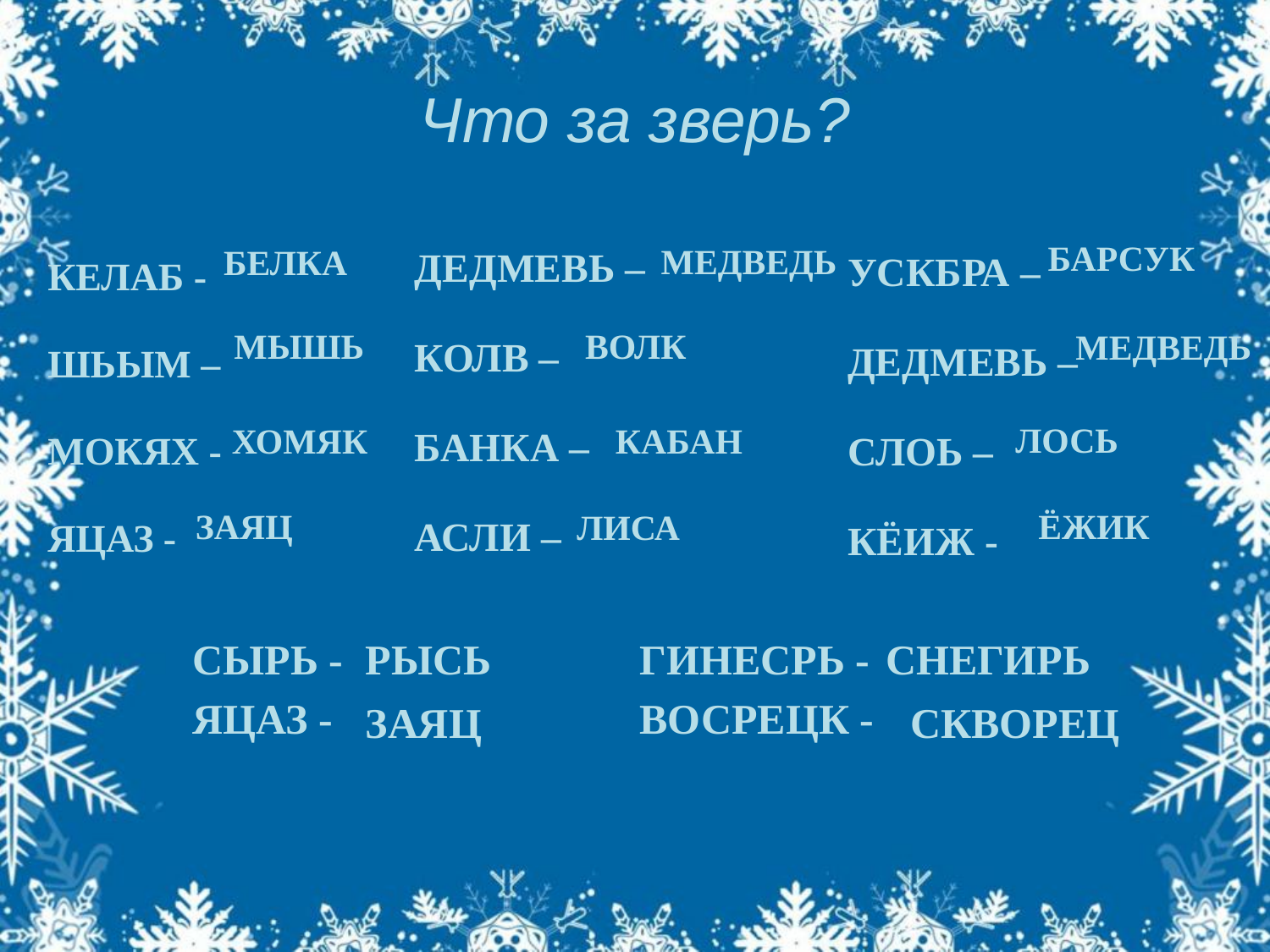

# Что за зверь?
КЕЛАБ -
ШЬЫМ –
МОКЯХ -
ЯЦАЗ -

БЕЛКА
ДЕДМЕВЬ –
КОЛВ –
БАНКА –
АСЛИ –
УСКБРА –
ДЕДМЕВЬ –
СЛОЬ –
КЁИЖ -
 БАРСУК
 МЕДВЕДЬ
 МЫШЬ
 ВОЛК
 МЕДВЕДЬ
 ЛОСЬ
 ХОМЯК
 КАБАН
 ЗАЯЦ
 ЁЖИК
ЛИСА
         СЫРЬ -
         ЯЦАЗ -

ГИНЕСРЬ -
ВОСРЕЦК -
 РЫСЬ
 СНЕГИРЬ
 СКВОРЕЦ
 ЗАЯЦ